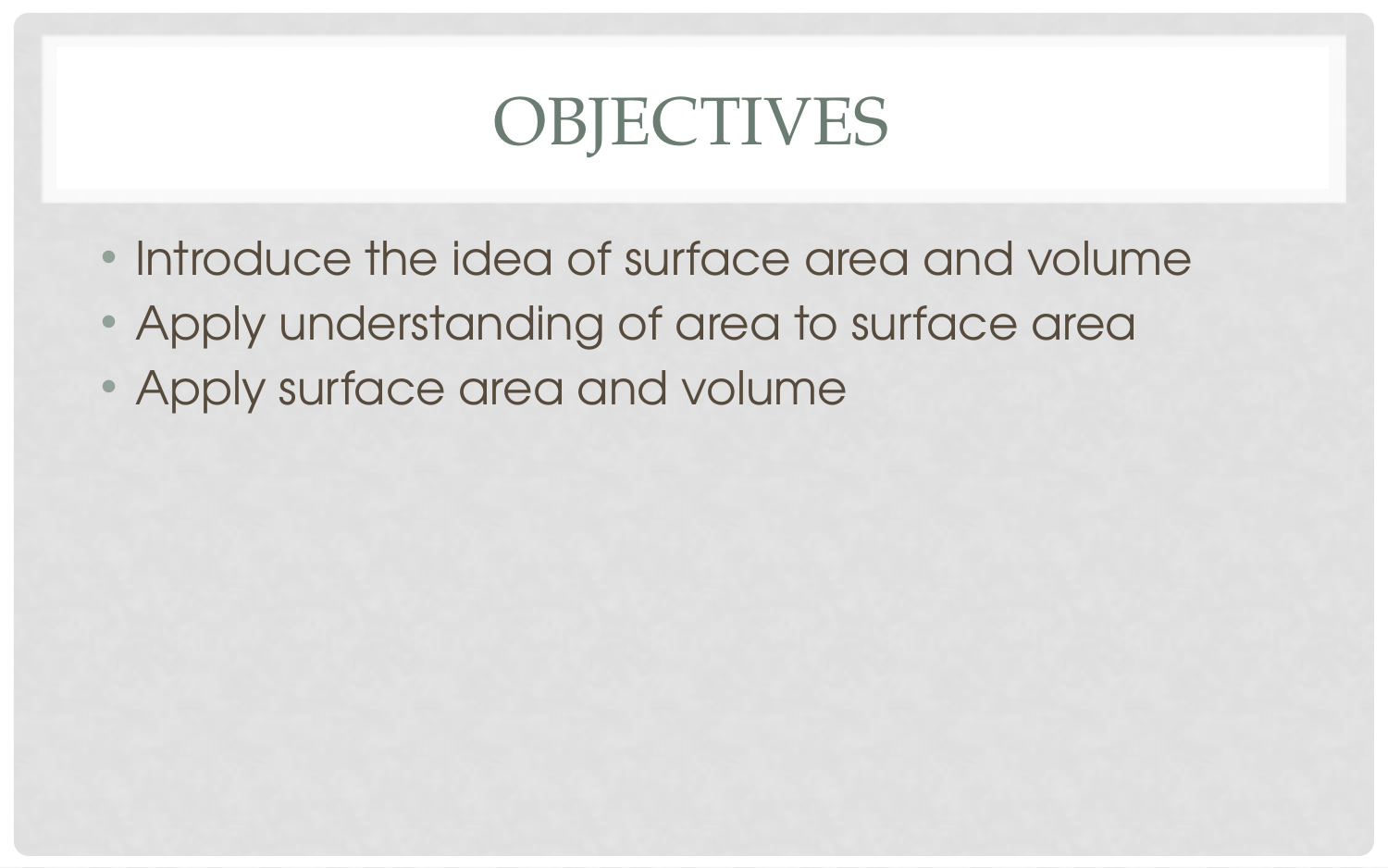

# Objectives
Introduce the idea of surface area and volume
Apply understanding of area to surface area
Apply surface area and volume